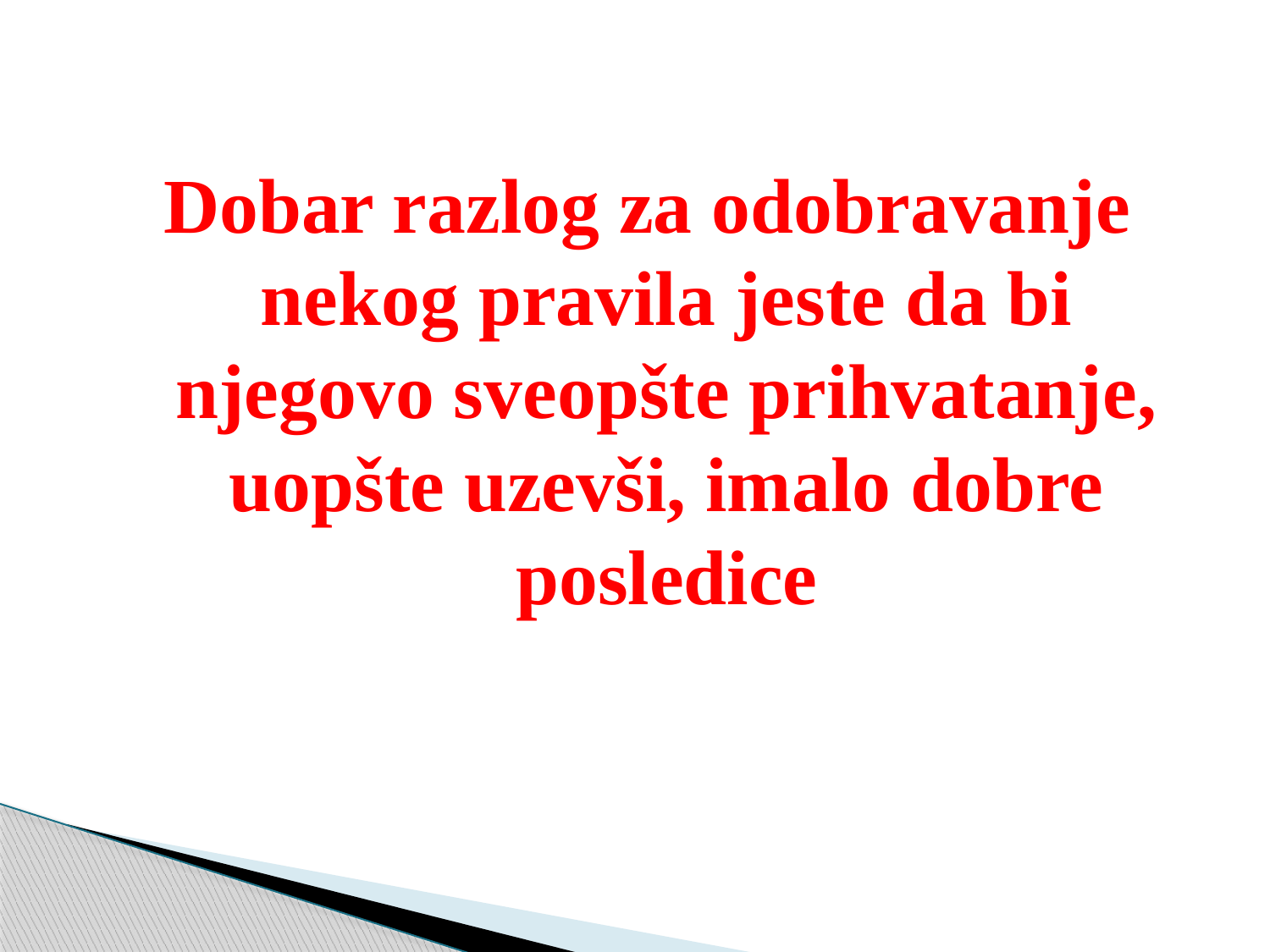

Dobar razlog za odobravanje nekog pravila jeste da bi njegovo sveopšte prihvatanje, uopšte uzevši, imalo dobre posledice